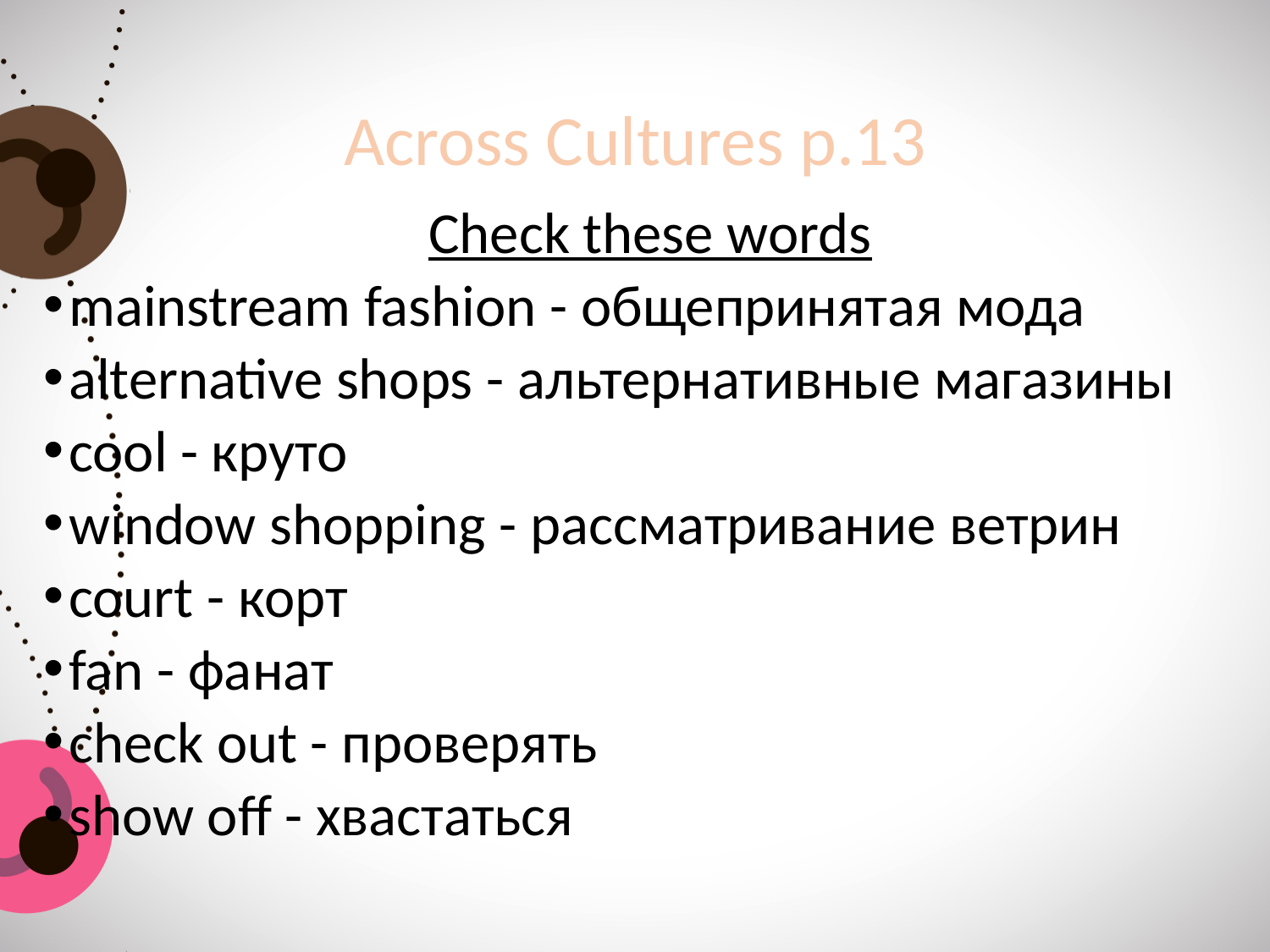

# Across Cultures p.13
Check these words
mainstream fashion - общепринятая мода
alternative shops - альтернативные магазины
cool - круто
window shopping - рассматривание ветрин
court - корт
fan - фанат
check out - проверять
show off - хвастаться